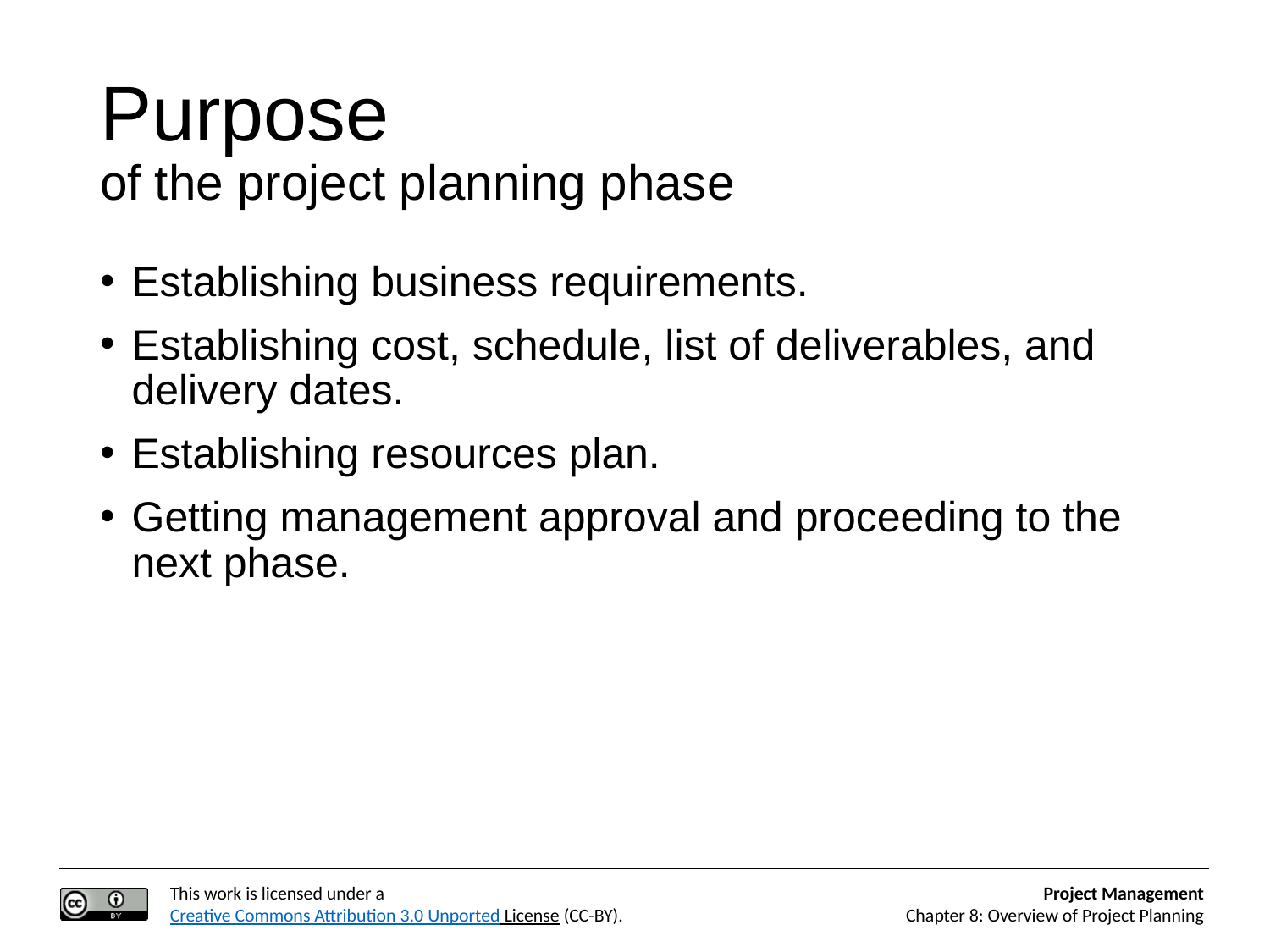

# Purpose of the project planning phase
Establishing business requirements.
Establishing cost, schedule, list of deliverables, and delivery dates.
Establishing resources plan.
Getting management approval and proceeding to the next phase.